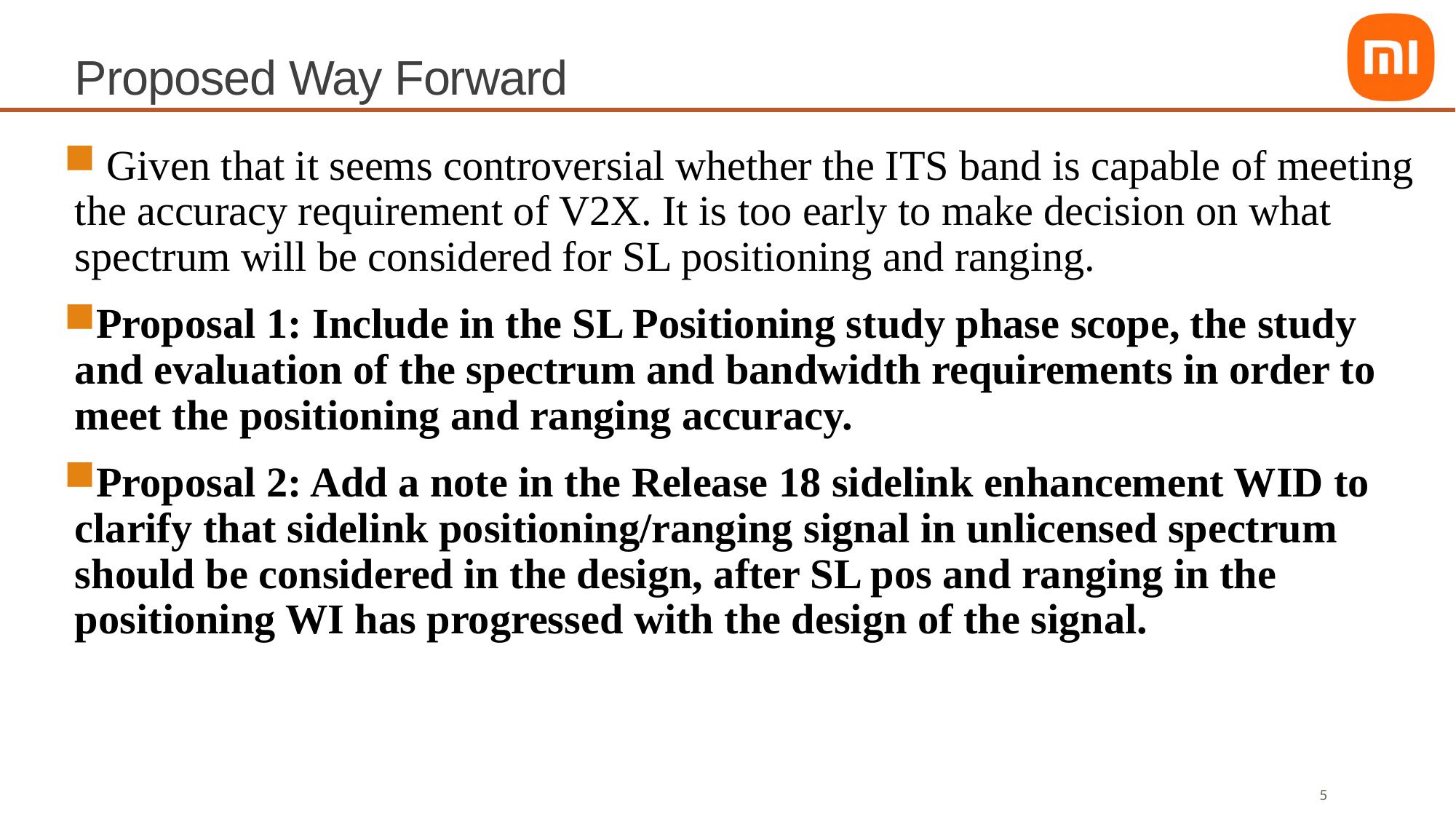

# Proposed Way Forward
 Given that it seems controversial whether the ITS band is capable of meeting the accuracy requirement of V2X. It is too early to make decision on what spectrum will be considered for SL positioning and ranging.
Proposal 1: Include in the SL Positioning study phase scope, the study and evaluation of the spectrum and bandwidth requirements in order to meet the positioning and ranging accuracy.
Proposal 2: Add a note in the Release 18 sidelink enhancement WID to clarify that sidelink positioning/ranging signal in unlicensed spectrum should be considered in the design, after SL pos and ranging in the positioning WI has progressed with the design of the signal.